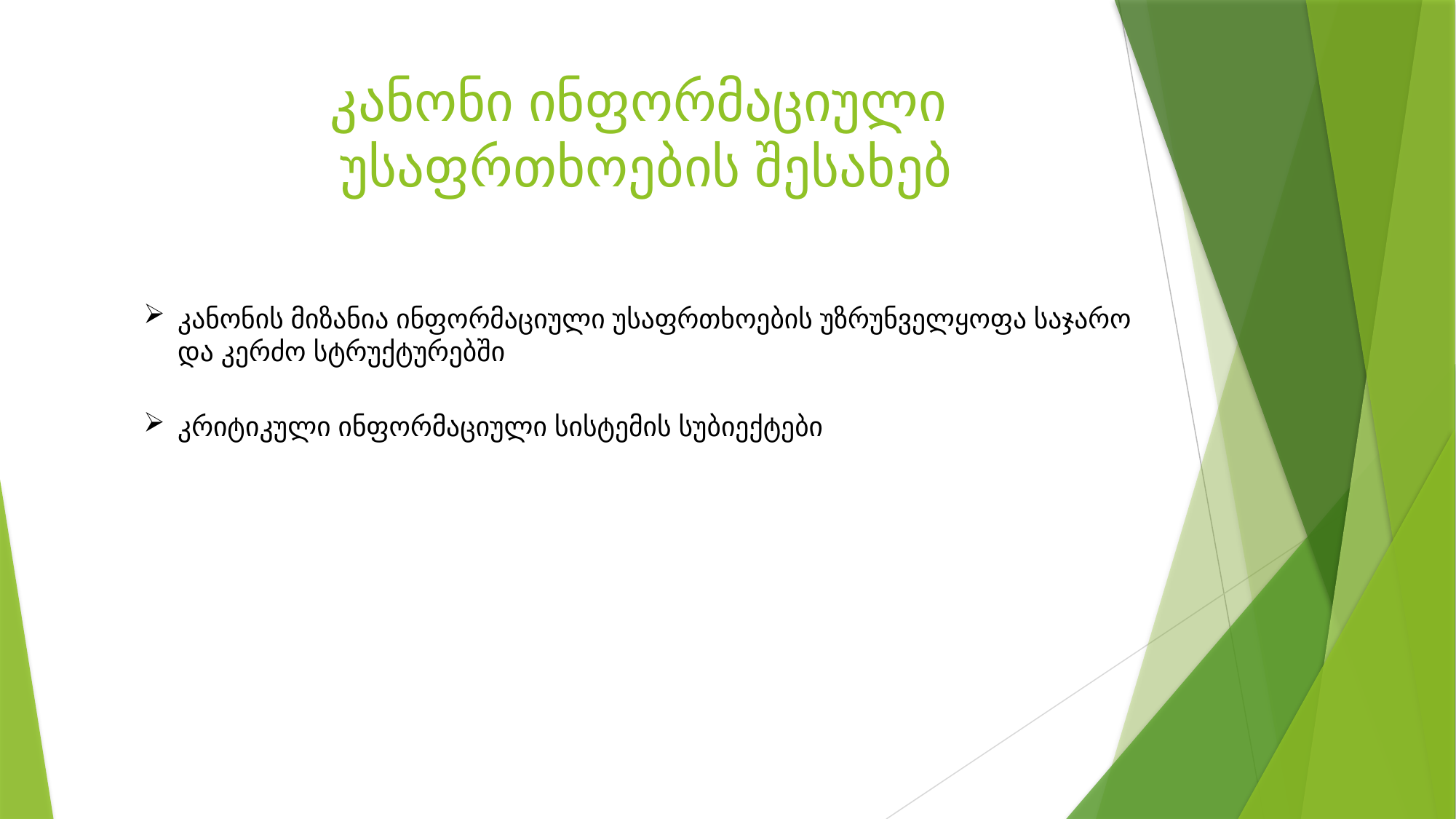

# კანონი ინფორმაციული უსაფრთხოების შესახებ
კანონის მიზანია ინფორმაციული უსაფრთხოების უზრუნველყოფა საჯარო და კერძო სტრუქტურებში
კრიტიკული ინფორმაციული სისტემის სუბიექტები